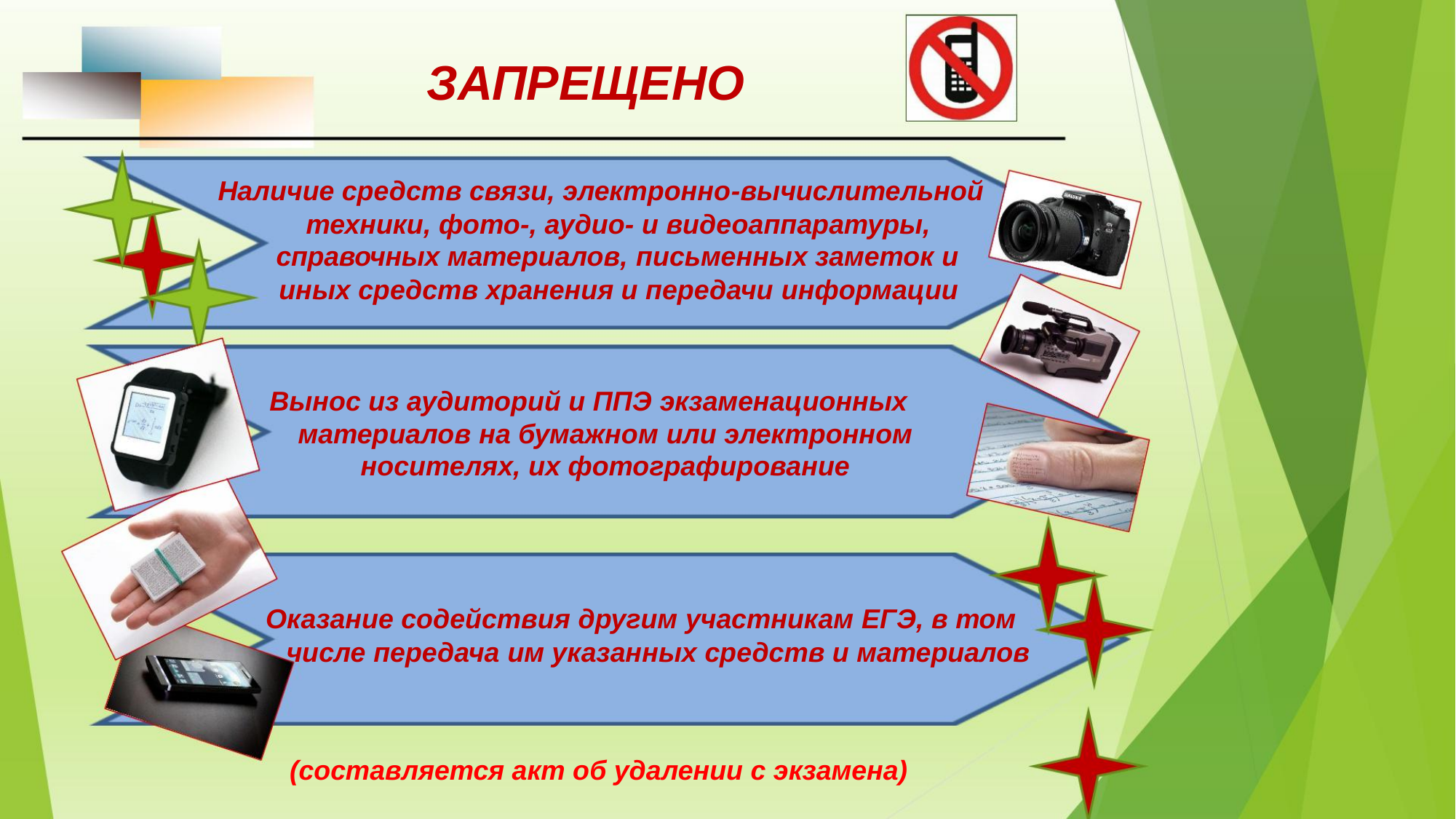

ЗАПРЕЩЕНО
Наличие средств связи, электронно-вычислительной
техники, фото-, аудио- и видеоаппаратуры,
справочных материалов, письменных заметок и
иных средств хранения и передачи информации
Вынос из аудиторий и ППЭ экзаменационных
материалов на бумажном или электронном
носителях, их фотографирование
Оказание содействия другим участникам ЕГЭ, в том
числе передача им указанных средств и материалов
(составляется акт об удалении с экзамена)